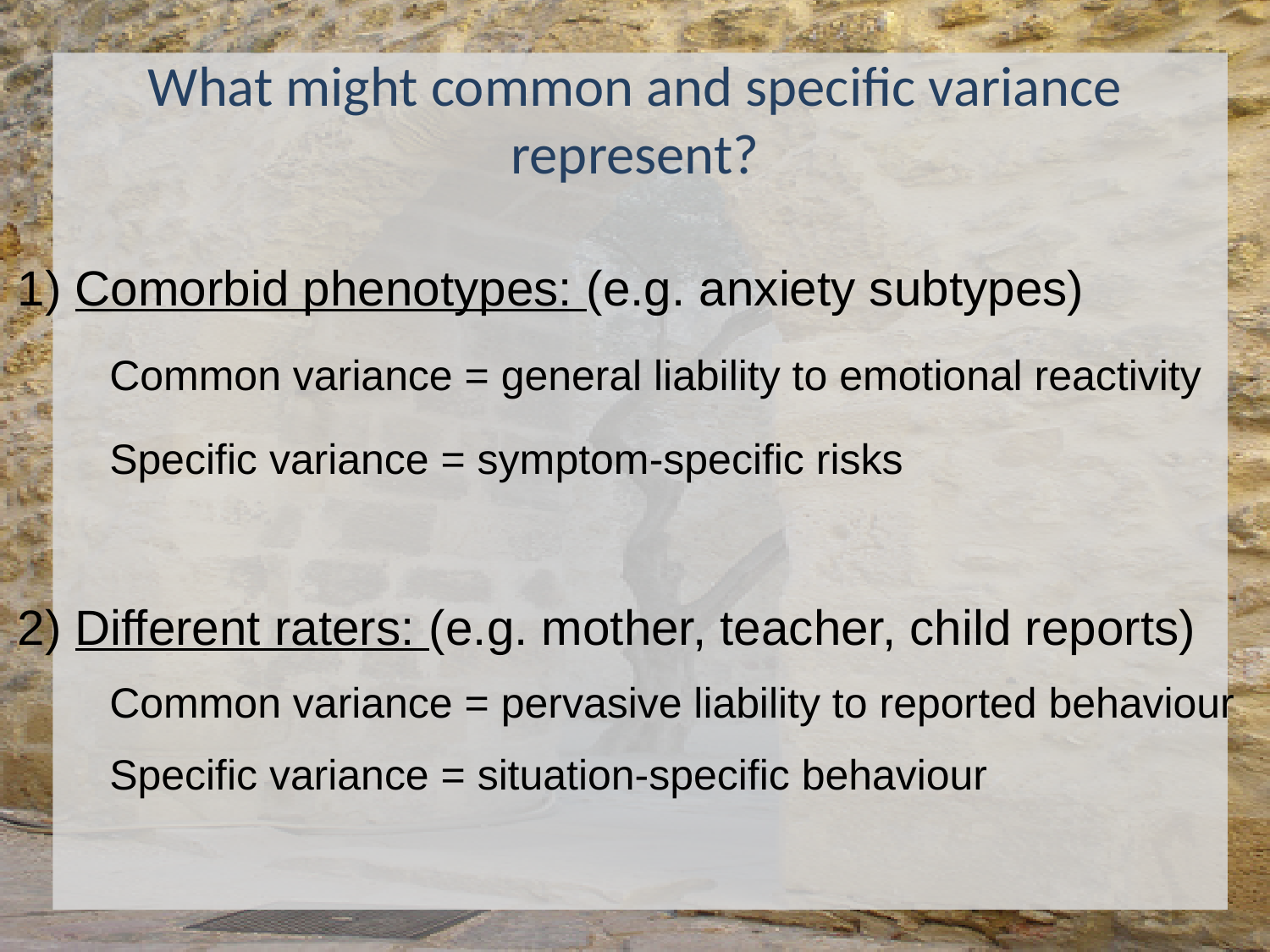

# What might common and specific variance represent?

1) Comorbid phenotypes: (e.g. anxiety subtypes)
	Common variance = general liability to emotional reactivity
	Specific variance = symptom-specific risks

2) Different raters: (e.g. mother, teacher, child reports)
	Common variance = pervasive liability to reported behaviour
	Specific variance = situation-specific behaviour